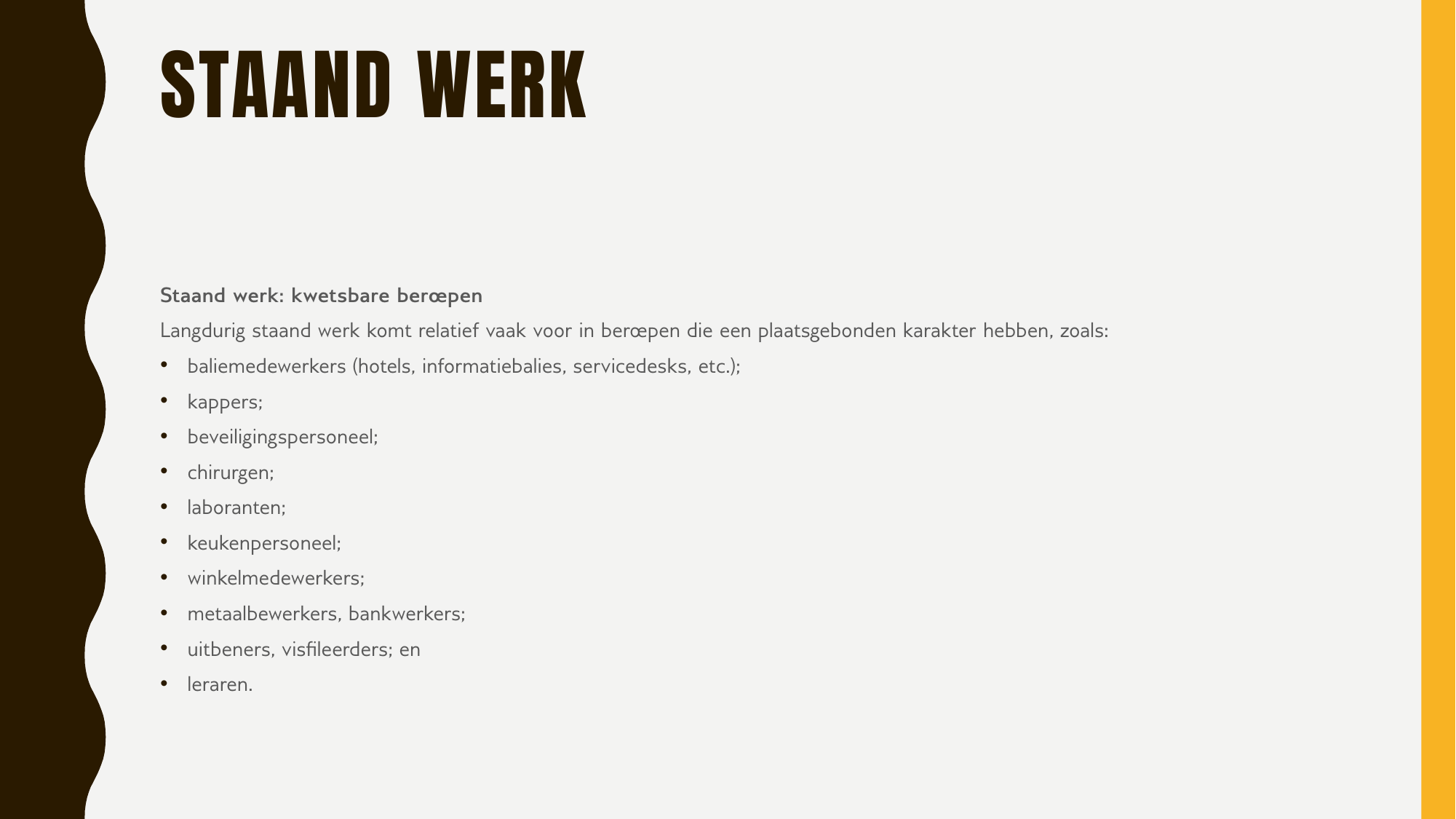

# Staand werk
Staand werk: kwetsbare beroepen
Langdurig staand werk komt relatief vaak voor in beroepen die een plaatsgebonden karakter hebben, zoals:
baliemedewerkers (hotels, informatiebalies, servicedesks, etc.);
kappers;
beveiligingspersoneel;
chirurgen;
laboranten;
keukenpersoneel;
winkelmedewerkers;
metaalbewerkers, bankwerkers;
uitbeners, visfileerders; en
leraren.